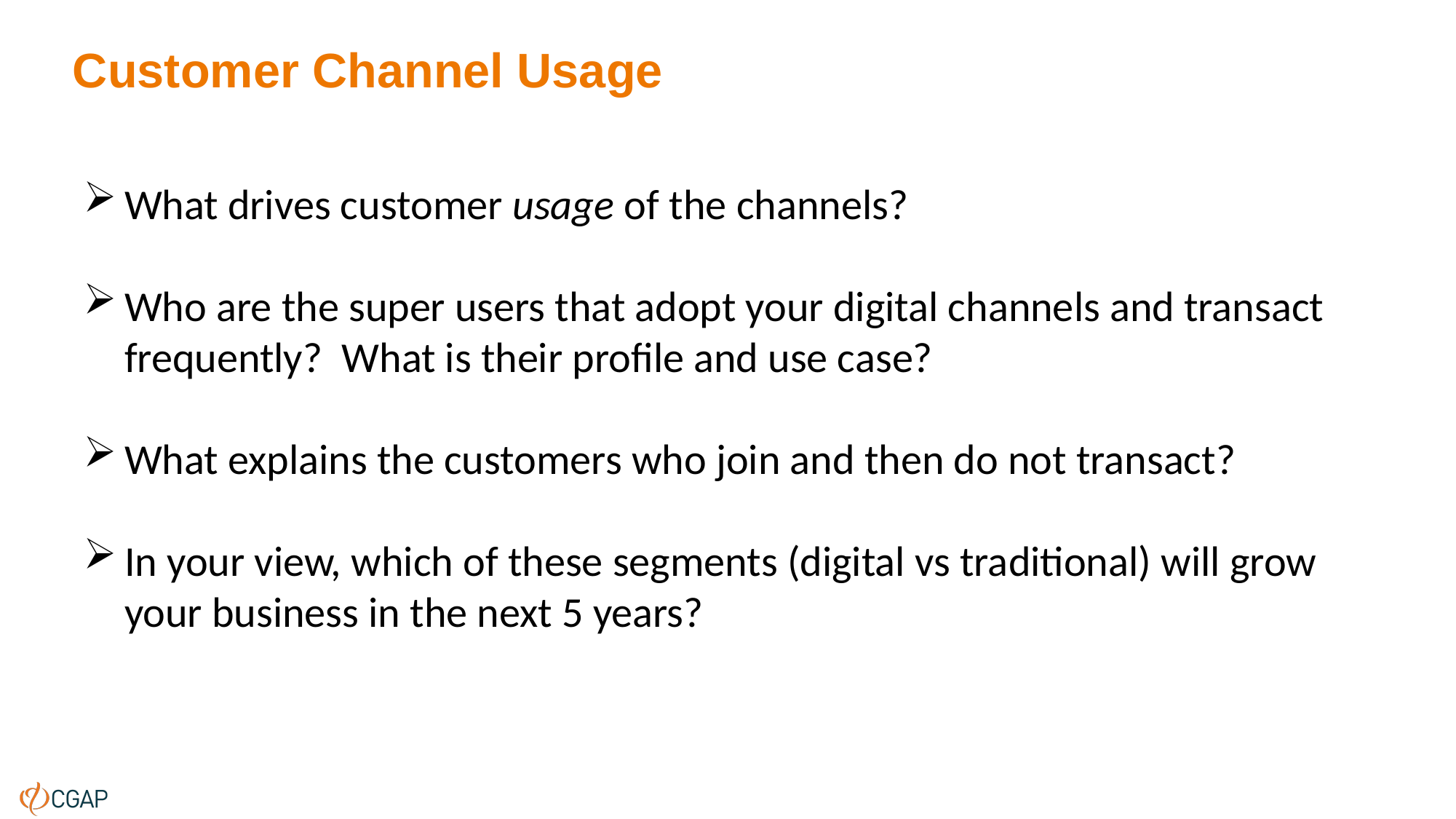

# Customer Channel Usage
What drives customer usage of the channels?

Who are the super users that adopt your digital channels and transact frequently?  What is their profile and use case?

What explains the customers who join and then do not transact?

In your view, which of these segments (digital vs traditional) will grow your business in the next 5 years?